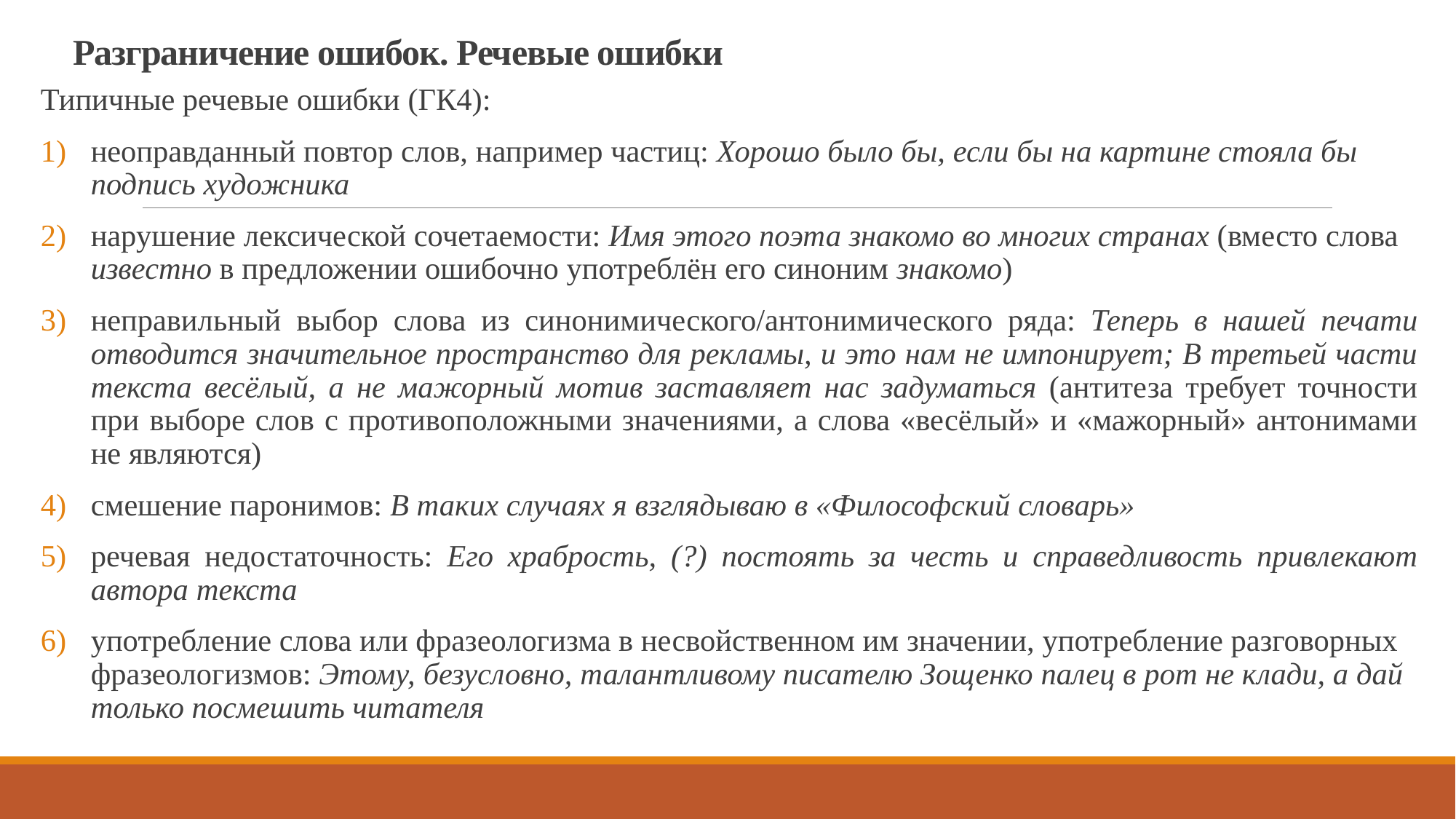

# Разграничение ошибок. Речевые ошибки
Типичные речевые ошибки (ГК4):
неоправданный повтор слов, например частиц: Хорошо было бы, если бы на картине стояла бы подпись художника
нарушение лексической сочетаемости: Имя этого поэта знакомо во многих странах (вместо слова известно в предложении ошибочно употреблён его синоним знакомо)
неправильный выбор слова из синонимического/антонимического ряда: Теперь в нашей печати отводится значительное пространство для рекламы, и это нам не импонирует; В третьей части текста весёлый, а не мажорный мотив заставляет нас задуматься (антитеза требует точности при выборе слов с противоположными значениями, а слова «весёлый» и «мажорный» антонимами не являются)
смешение паронимов: В таких случаях я взглядываю в «Философский словарь»
речевая недостаточность: Его храбрость, (?) постоять за честь и справедливость привлекают автора текста
употребление слова или фразеологизма в несвойственном им значении, употребление разговорных фразеологизмов: Этому, безусловно, талантливому писателю Зощенко палец в рот не клади, а дай только посмешить читателя